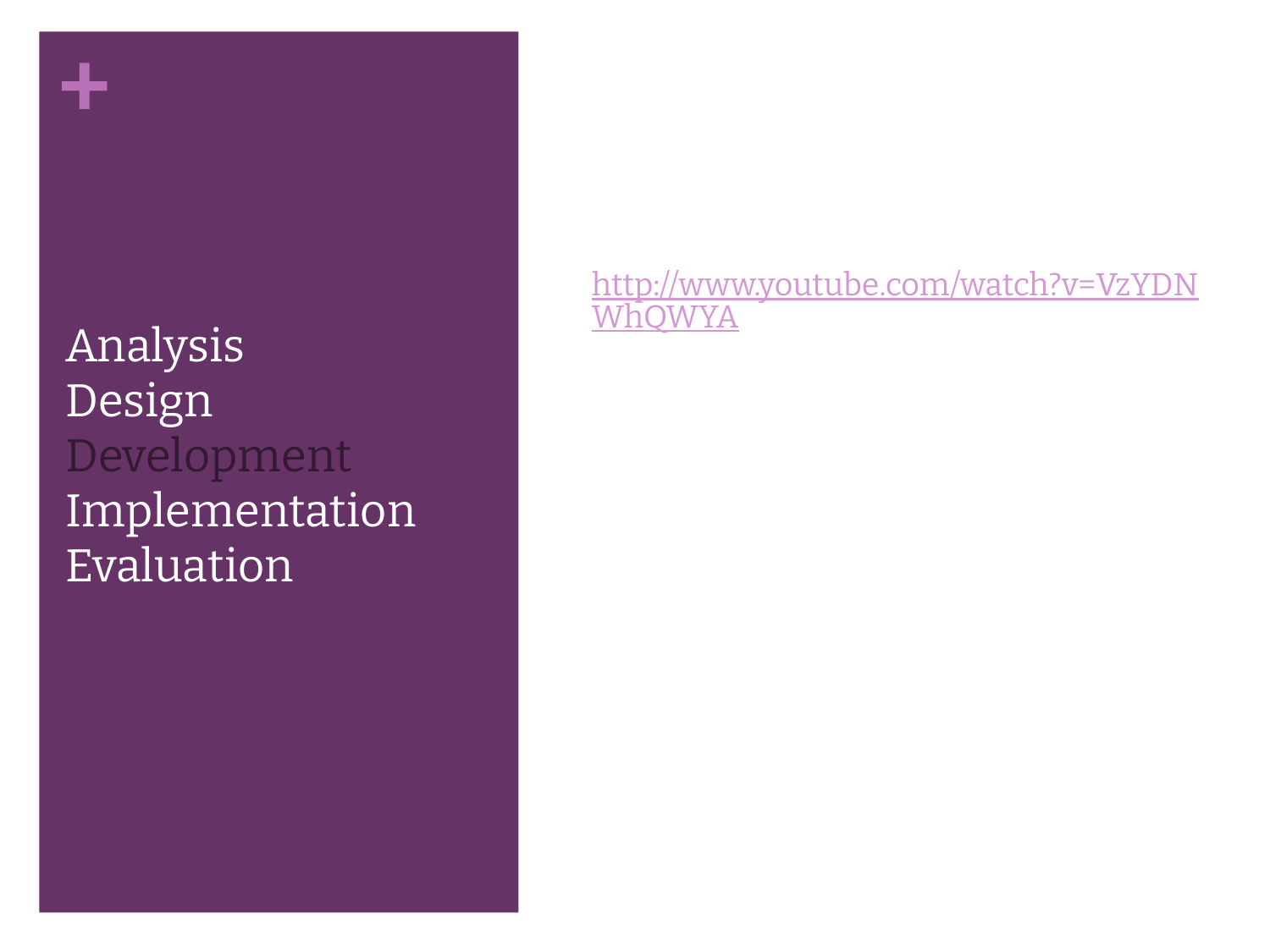

http://www.youtube.com/watch?v=VzYDNWhQWYA
# Analysis Design Development Implementation Evaluation